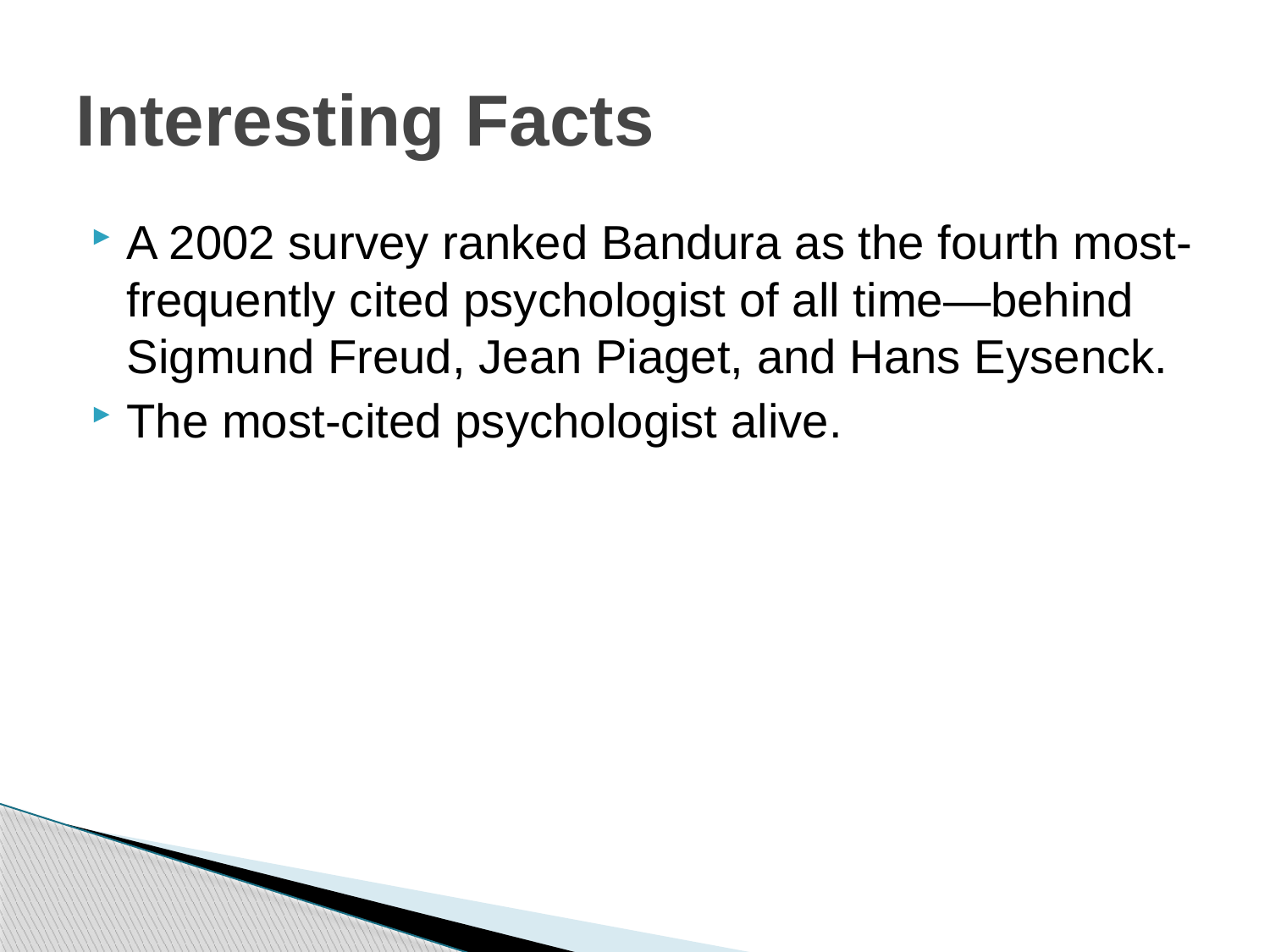

# Interesting Facts
A 2002 survey ranked Bandura as the fourth most-frequently cited psychologist of all time—behind Sigmund Freud, Jean Piaget, and Hans Eysenck.
The most-cited psychologist alive.